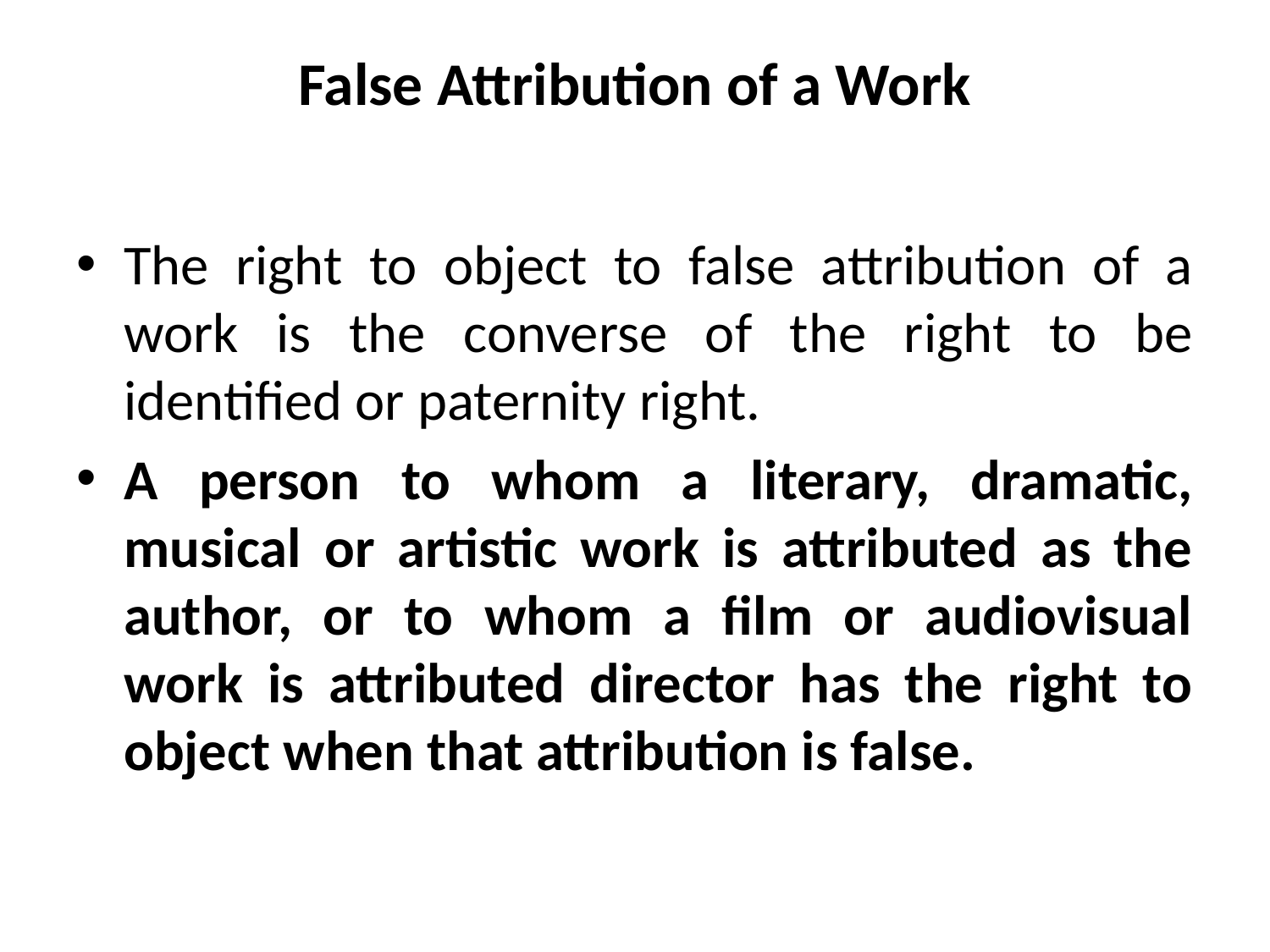

# False Attribution of a Work
The right to object to false attribution of a work is the converse of the right to be identified or paternity right.
A person to whom a literary, dramatic, musical or artistic work is attributed as the author, or to whom a film or audiovisual work is attributed director has the right to object when that attribution is false.